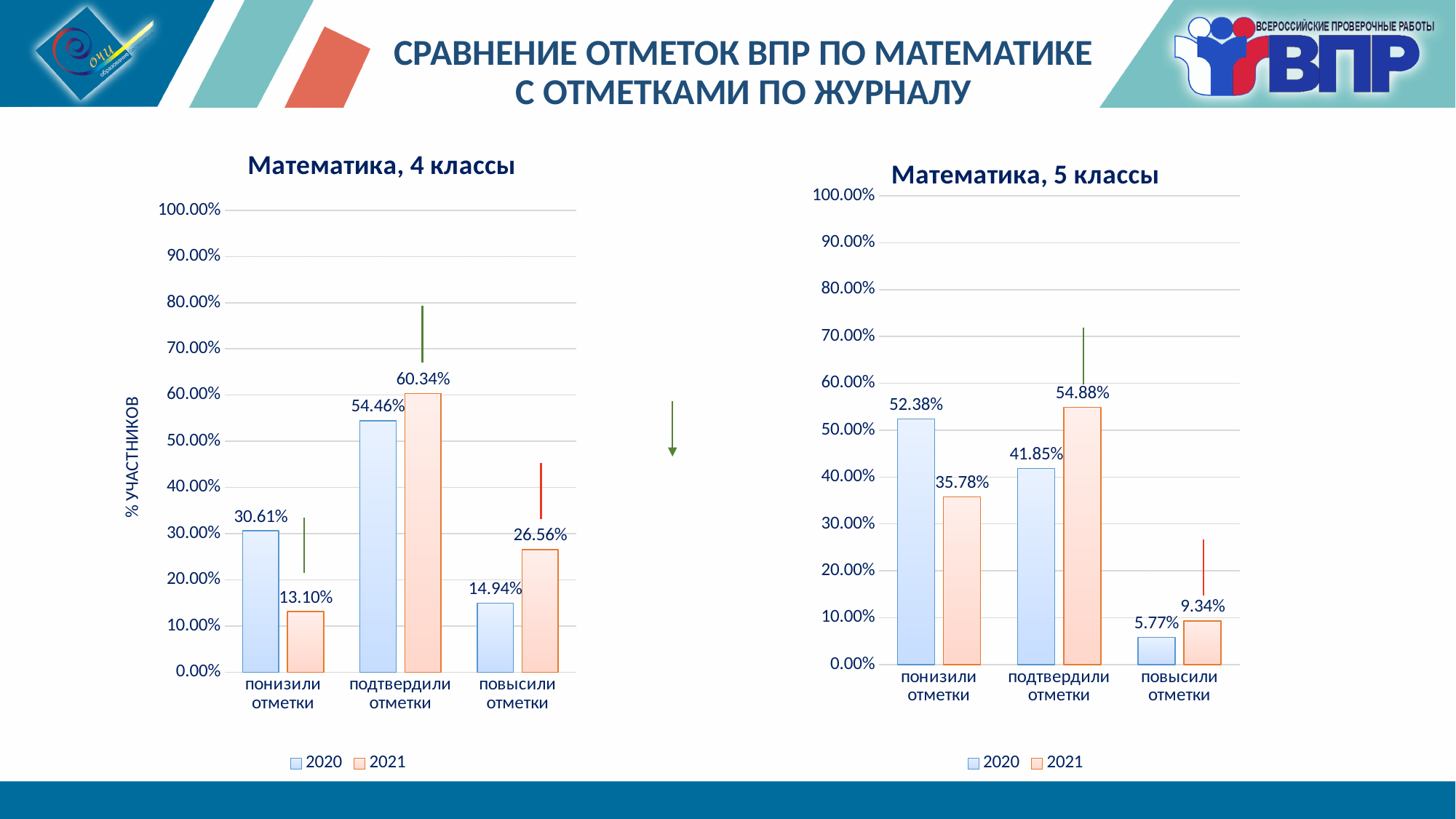

# СРАВНЕНИЕ ОТМЕТОК ВПР ПО МАТЕМАТИКЕ С ОТМЕТКАМИ ПО ЖУРНАЛУ

### Chart: Математика, 4 классы

| Category | 2020 | 2021 |
|---|---|---|
| понизили отметки | 0.3061 | 0.131 |
| подтвердили отметки | 0.5446 | 0.6034 |
| повысили отметки | 0.1494 | 0.2656 |

### Chart: Математика, 5 классы

| Category | 2020 | 2021 |
|---|---|---|
| понизили отметки | 0.5238 | 0.3578 |
| подтвердили отметки | 0.4185 | 0.5488 |
| повысили отметки | 0.0577 | 0.0934 |